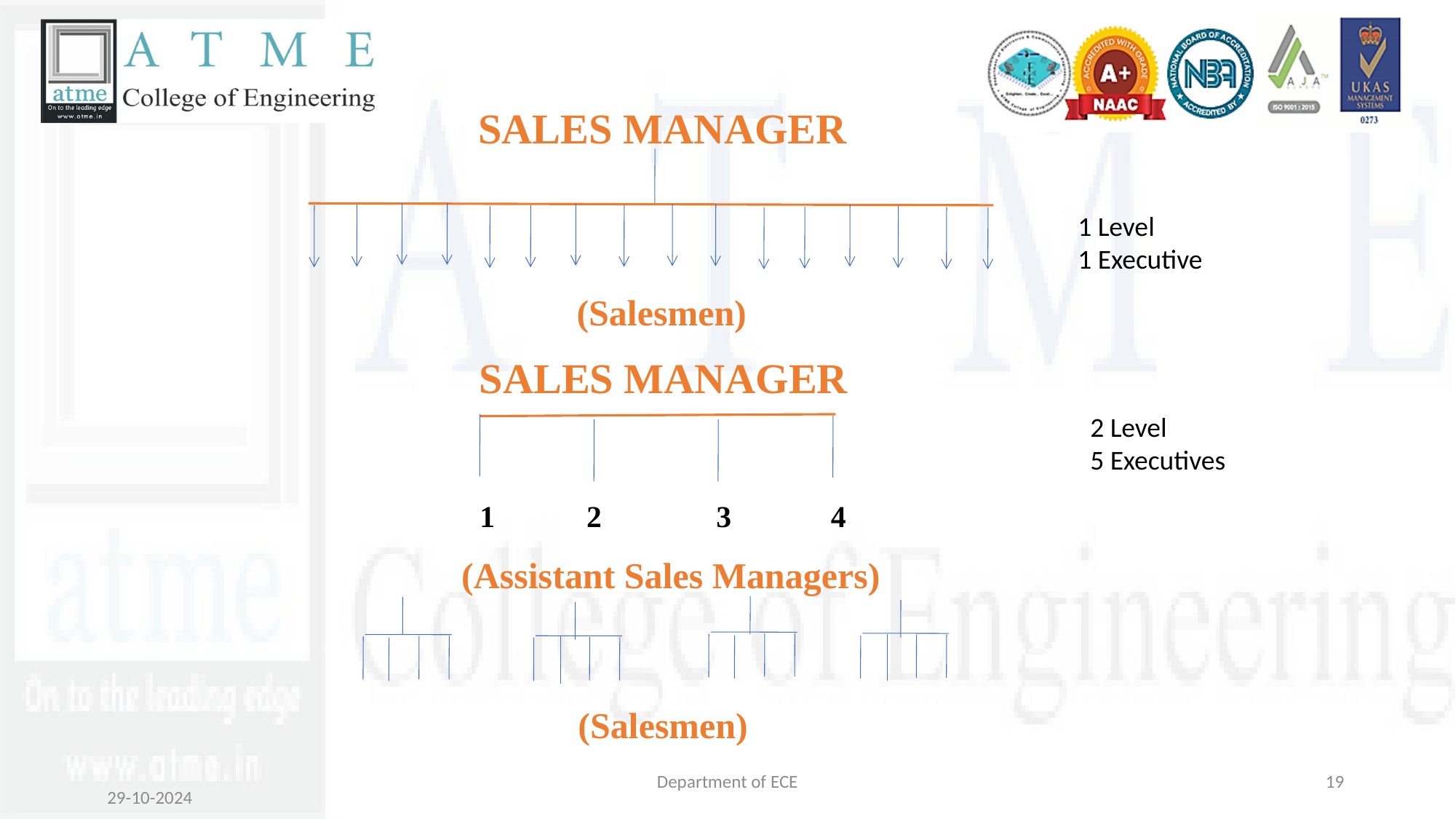

SALES MANAGER
1 Level
1 Executive
(Salesmen)
SALES MANAGER
2 Level
5 Executives
    1            2               3             4
(Assistant Sales Managers)
(Salesmen)
Department of ECE
19
29-10-2024